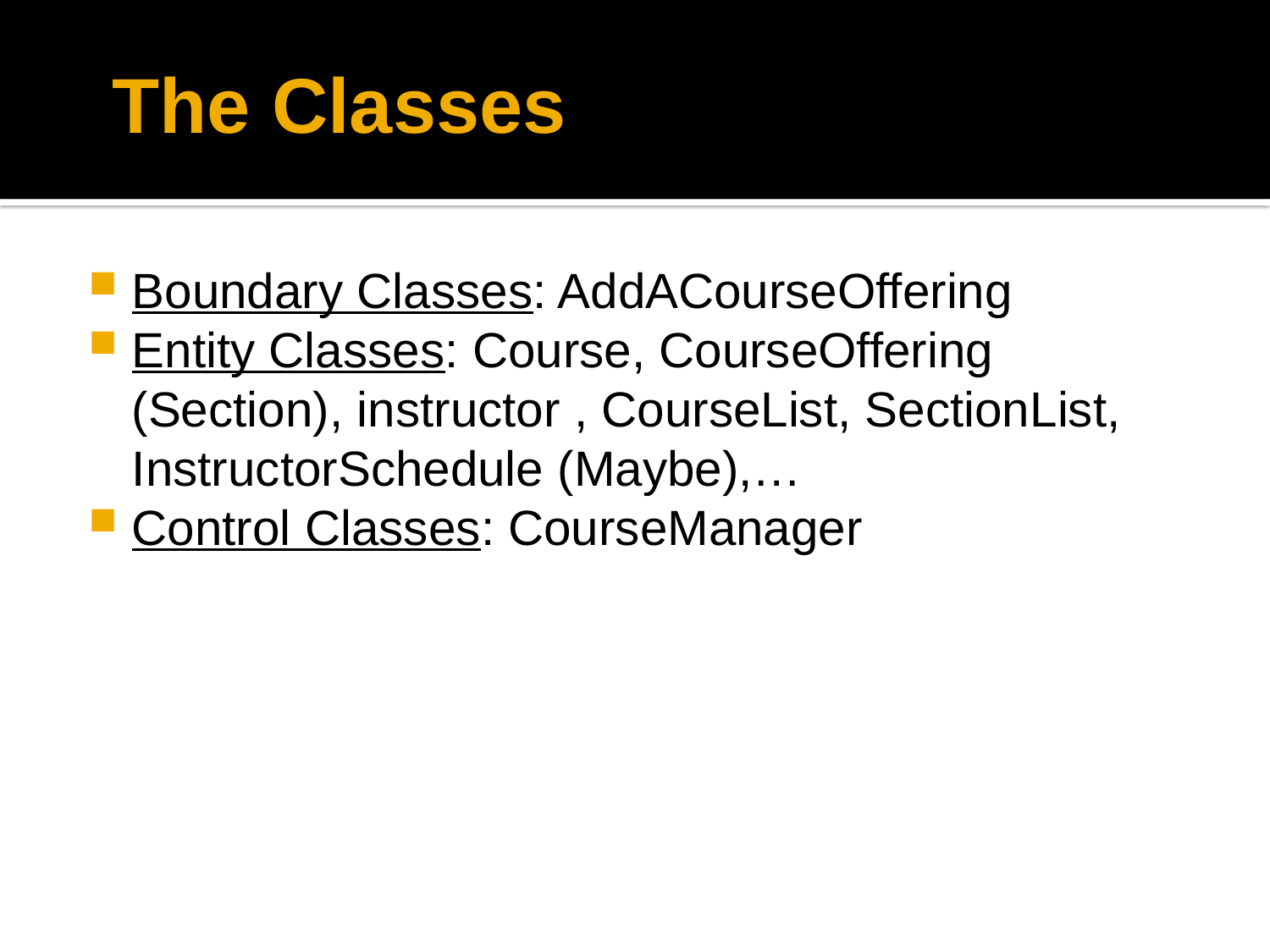

# The Classes
Boundary Classes: AddACourseOffering
Entity Classes: Course, CourseOffering (Section), instructor , CourseList, SectionList, InstructorSchedule (Maybe),…
Control Classes: CourseManager